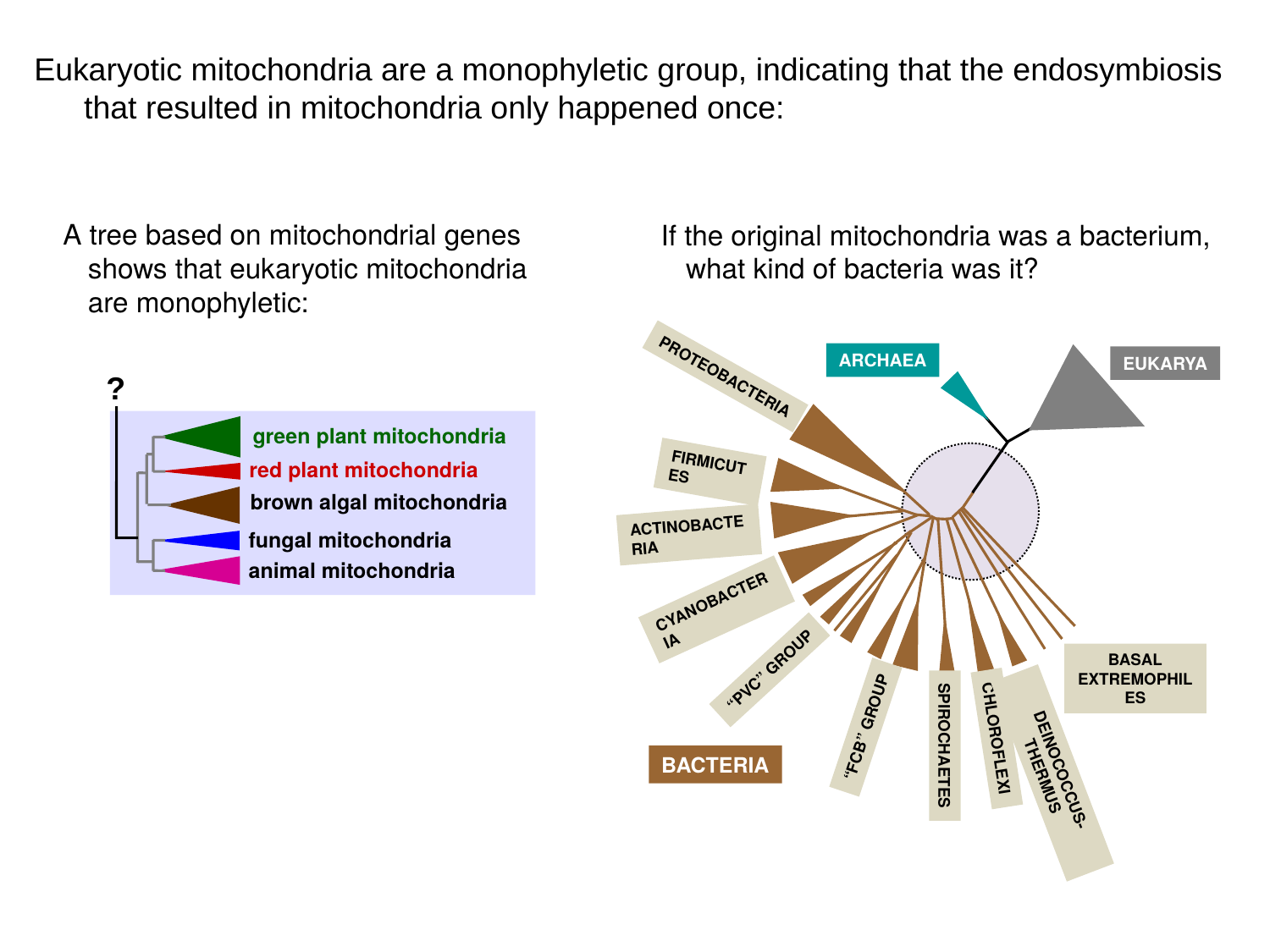

Eukaryotic mitochondria are a monophyletic group, indicating that the endosymbiosis that resulted in mitochondria only happened once:
A tree based on mitochondrial genes shows that eukaryotic mitochondria are monophyletic:
If the original mitochondria was a bacterium, what kind of bacteria was it?
ARCHAEA
EUKARYA
Proteobacteria

Firmicutes

Actinobacteria

Cyanobacteria

basal extremophiles
“PVC” group
“FCB” group
Chloroflexi
Spirochaetes
BACTERIA
Deinococcus-Thermus

?

green plant mitochondria

red plant mitochondria

brown algal mitochondria

fungal mitochondria

animal mitochondria